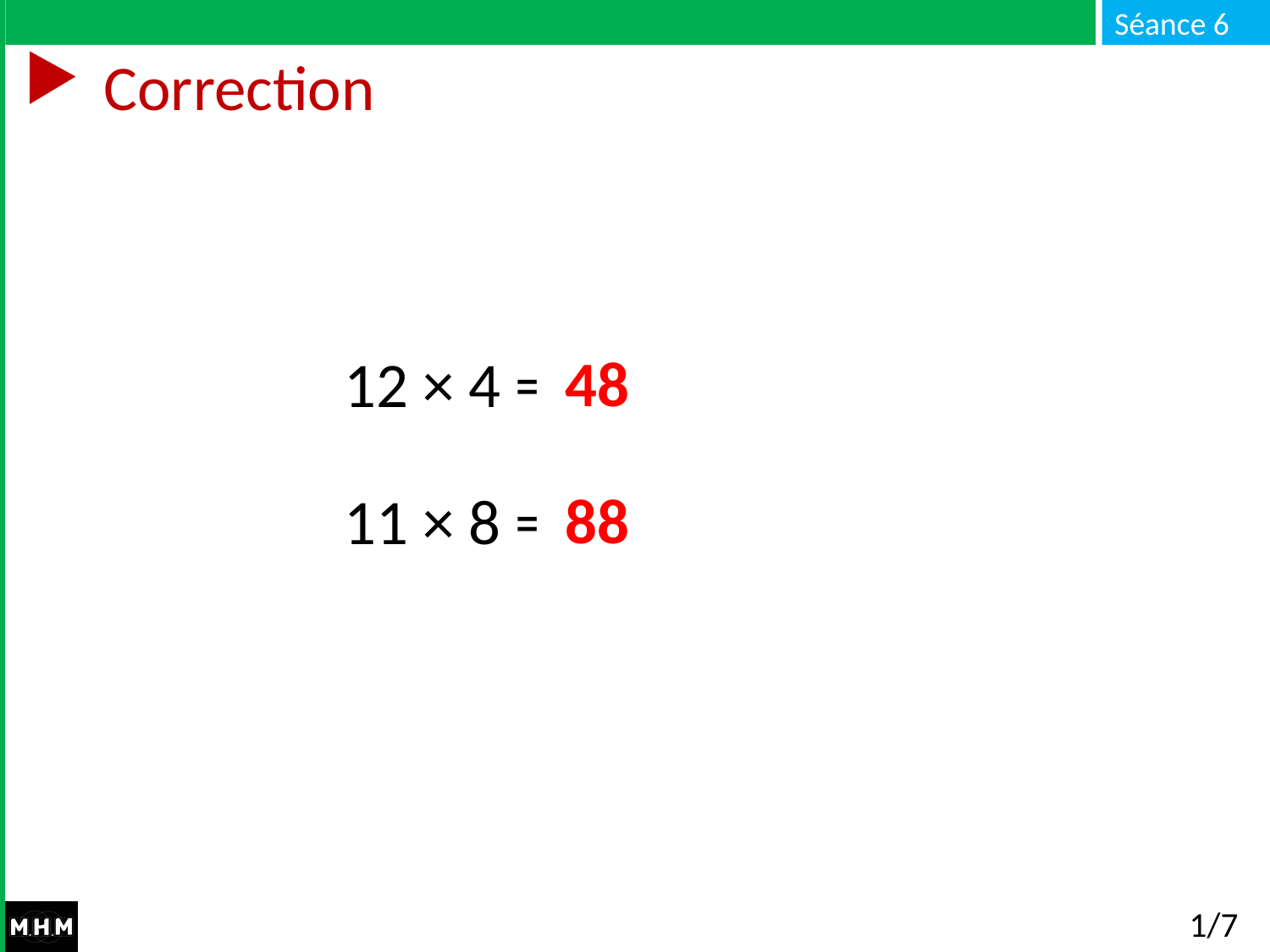

# Correction

12 × 4 = …

11 × 8 = …

48
88
1/7